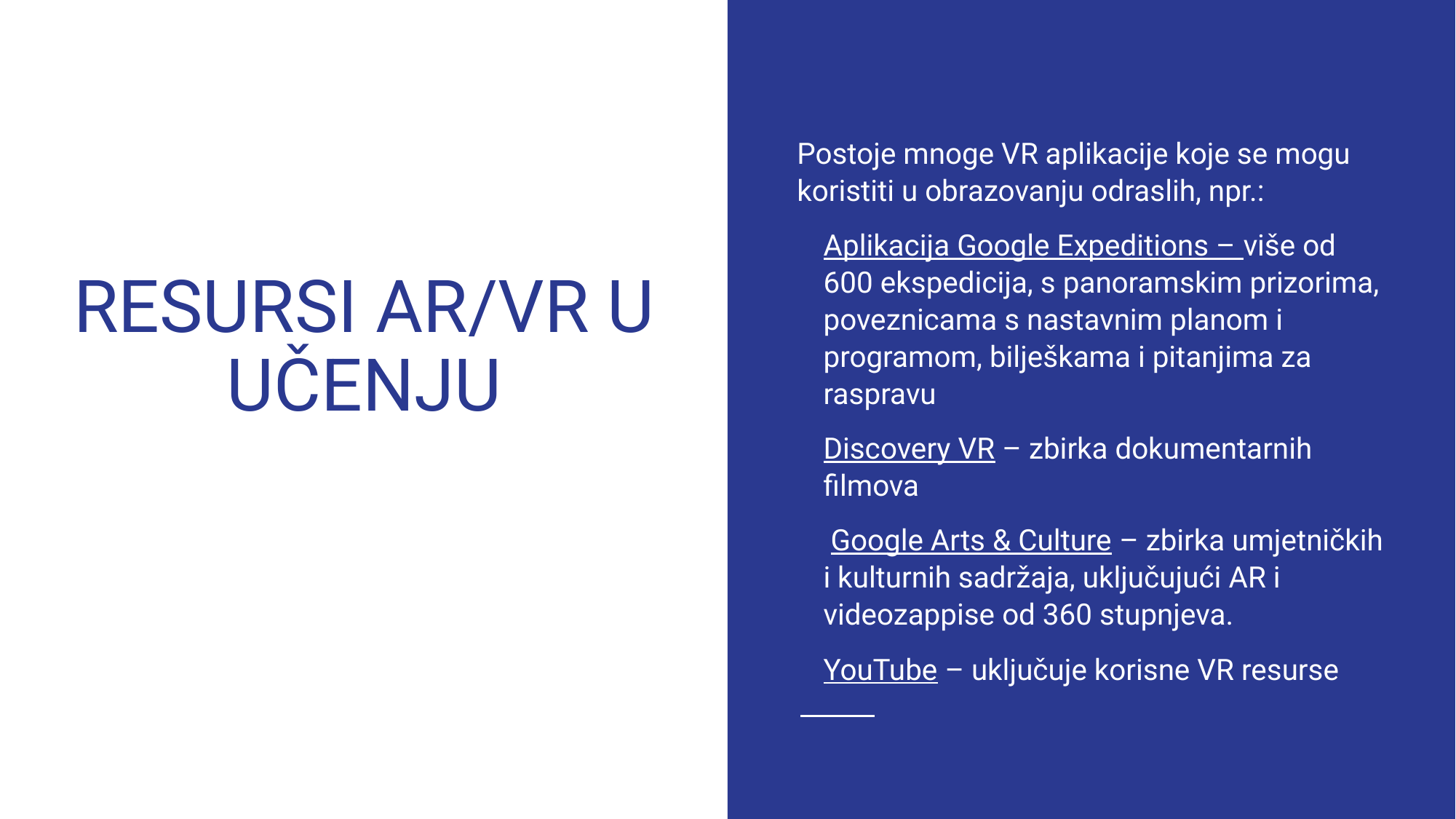

Postoje mnoge VR aplikacije koje se mogu koristiti u obrazovanju odraslih, npr.:
Aplikacija Google Expeditions – više od 600 ekspedicija, s panoramskim prizorima, poveznicama s nastavnim planom i programom, bilješkama i pitanjima za raspravu
Discovery VR – zbirka dokumentarnih filmova
 Google Arts & Culture – zbirka umjetničkih i kulturnih sadržaja, uključujući AR i videozappise od 360 stupnjeva.
YouTube – uključuje korisne VR resurse
# RESURSI AR/VR U UČENJU